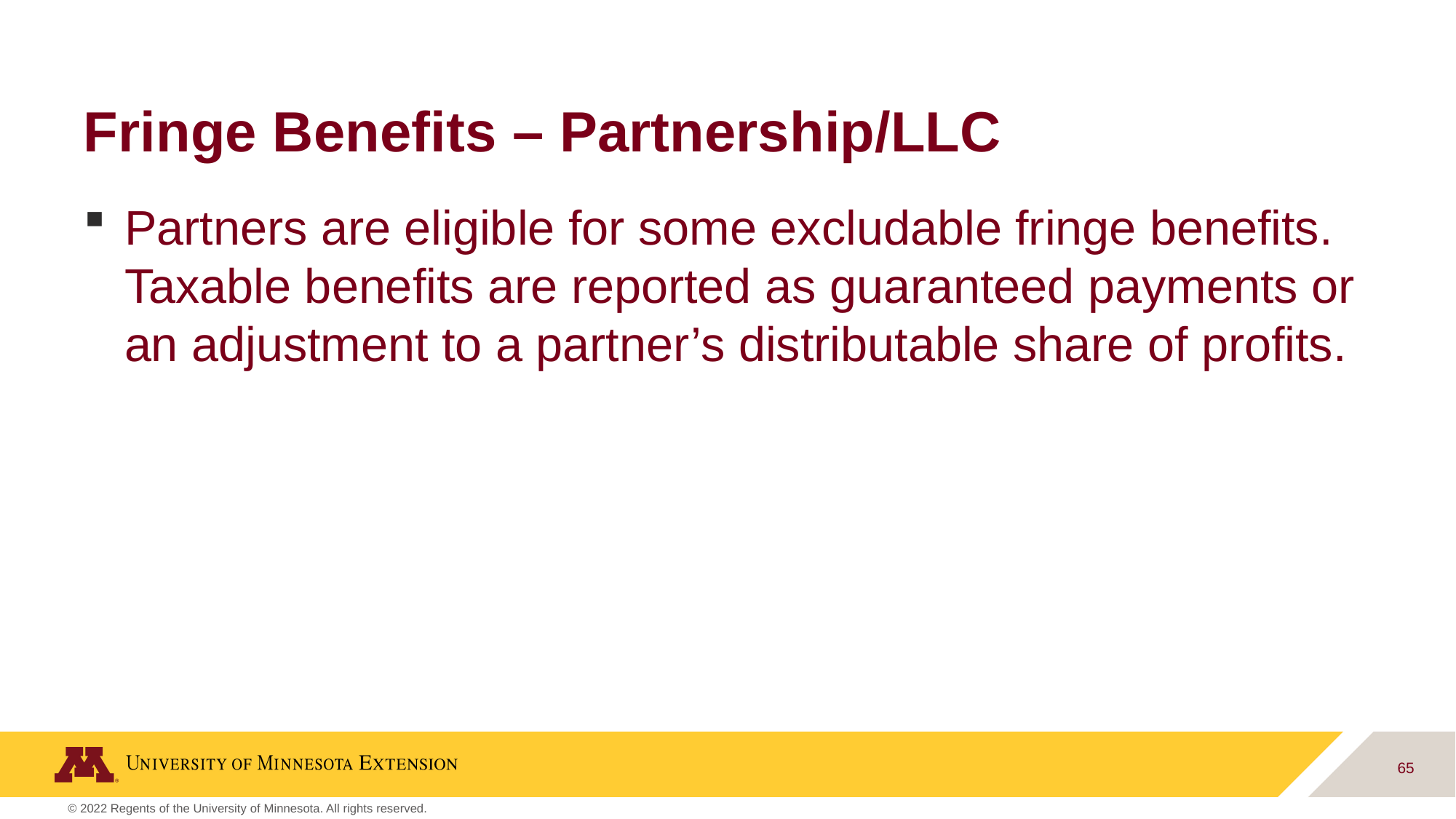

# Fringe Benefits – Partnership/LLC
Partners are eligible for some excludable fringe benefits. Taxable benefits are reported as guaranteed payments or an adjustment to a partner’s distributable share of profits.